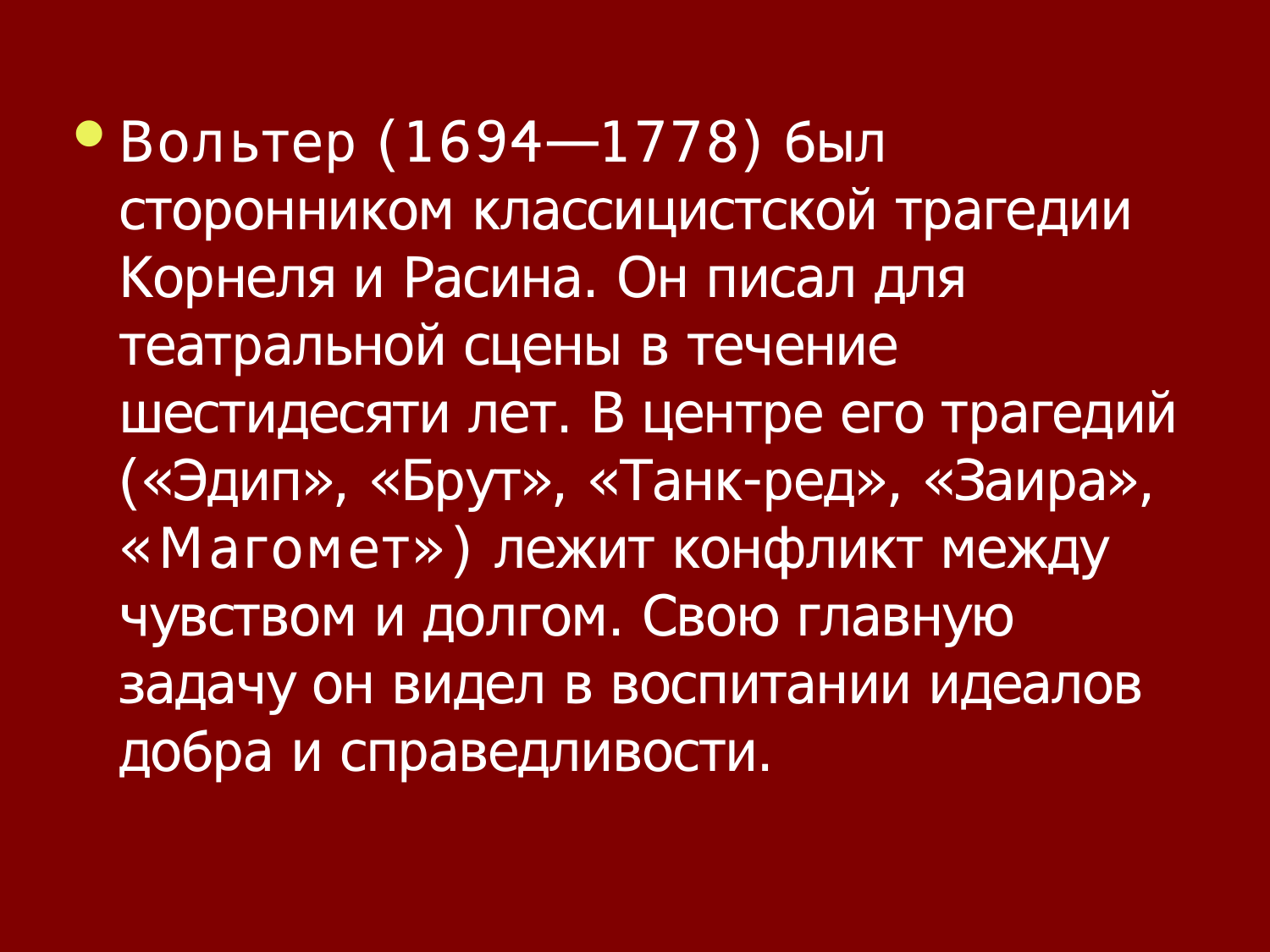

Вольтер (1694—1778) был сторонником классицистской траге­дии Корнеля и Расина. Он писал для театральной сцены в течение шестидесяти лет. В центре его трагедий («Эдип», «Брут», «Танк-ред», «Заира», «Магомет») лежит конфликт между чувством и дол­гом. Свою главную задачу он видел в воспитании идеалов добра и справедливости.